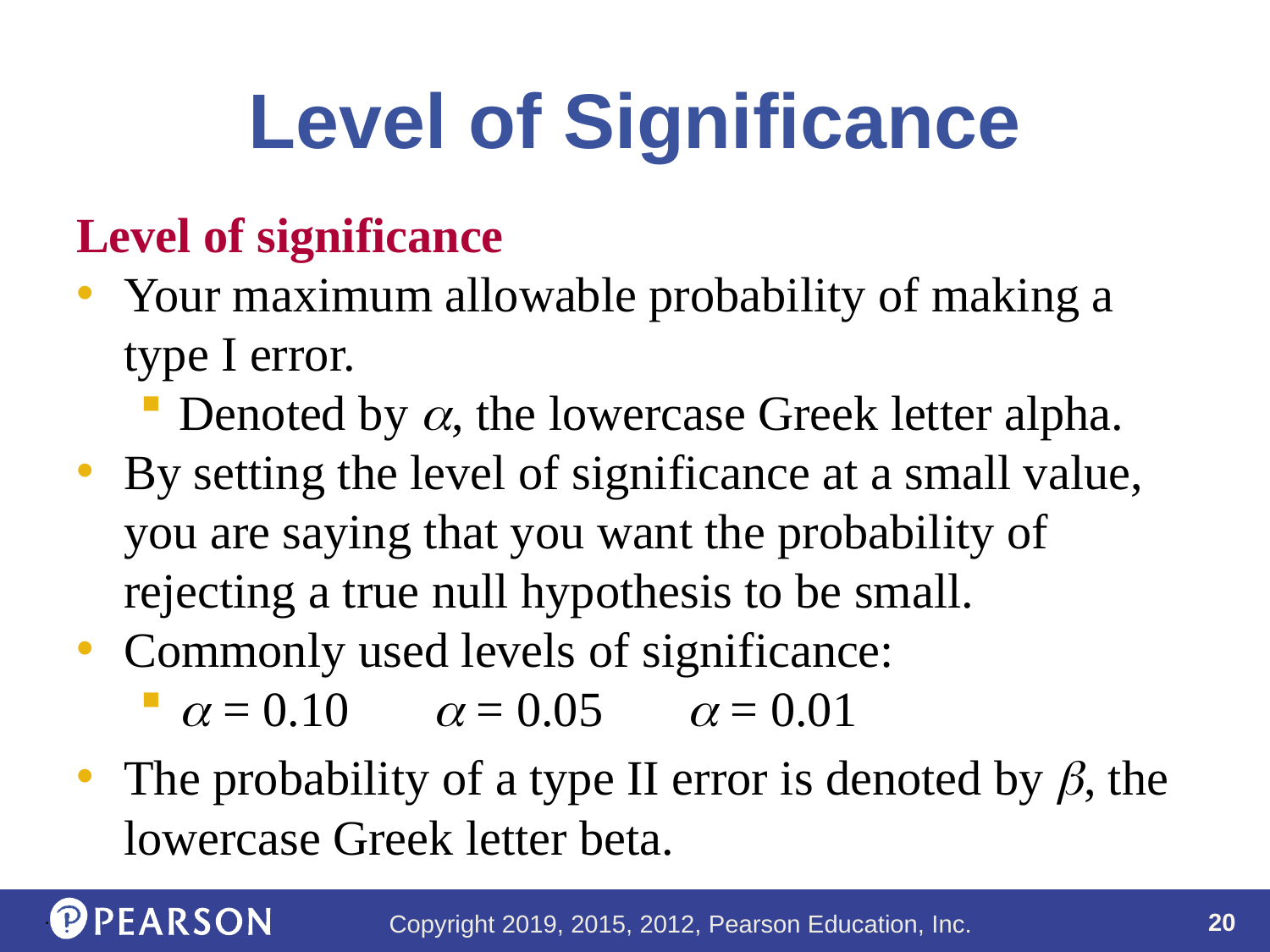

# Level of Significance
Level of significance
Your maximum allowable probability of making a type I error.
Denoted by α, the lowercase Greek letter alpha.
By setting the level of significance at a small value, you are saying that you want the probability of rejecting a true null hypothesis to be small.
Commonly used levels of significance:
α = 0.10	α = 0.05	α = 0.01
The probability of a type II error is denoted by β, the lowercase Greek letter beta.
.